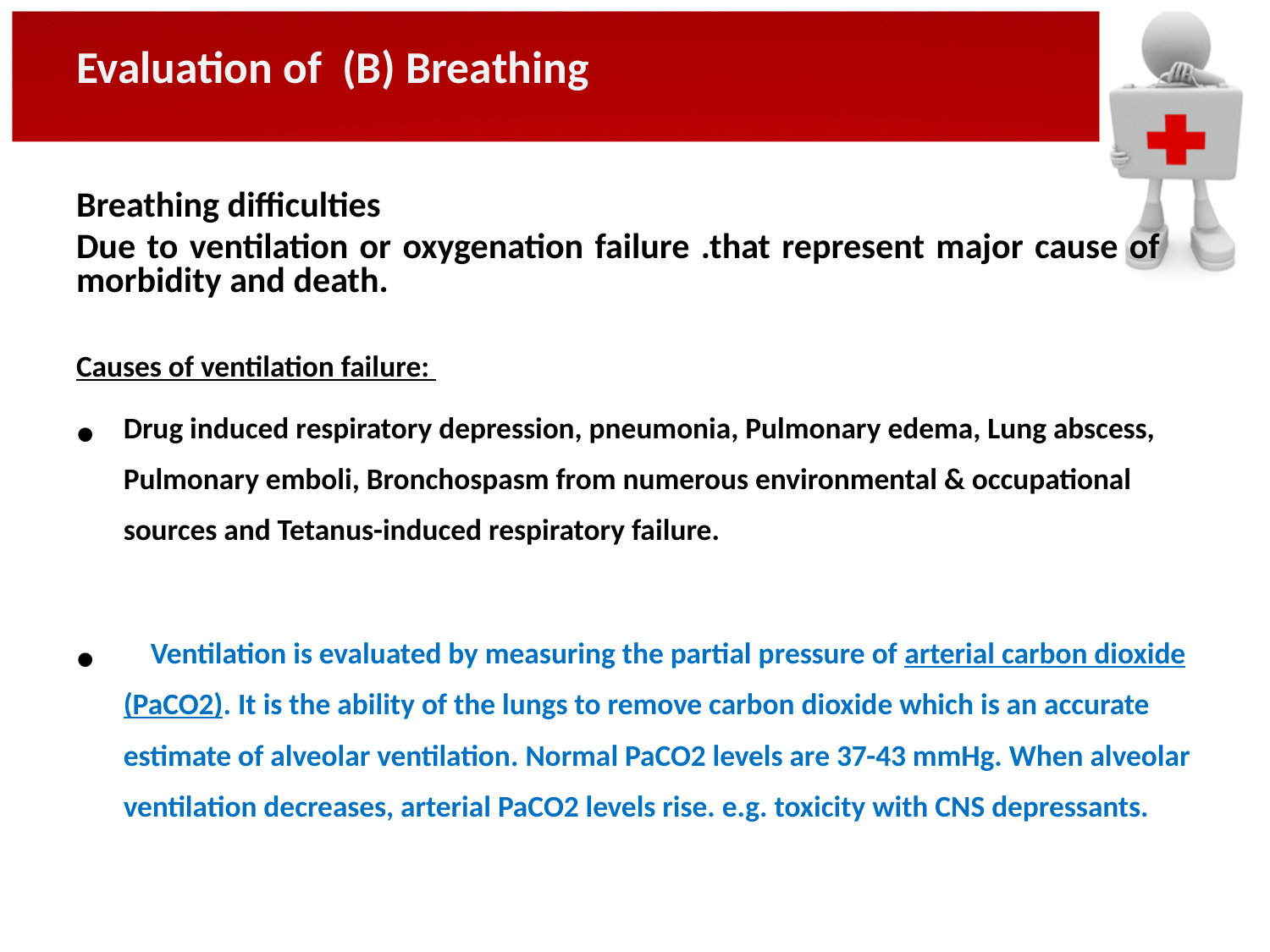

Evaluation of  (B) Breathing

Breathing difficulties
Due to ventilation or oxygenation failure .that represent major cause of    morbidity and death.

Causes of ventilation failure:
Drug induced respiratory depression, pneumonia, Pulmonary edema, Lung abscess, Pulmonary emboli, Bronchospasm from numerous environmental & occupational sources and Tetanus-induced respiratory failure.

    Ventilation is evaluated by measuring the partial pressure of arterial carbon dioxide (PaCO2). It is the ability of the lungs to remove carbon dioxide which is an accurate estimate of alveolar ventilation. Normal PaCO2 levels are 37-43 mmHg. When alveolar ventilation decreases, arterial PaCO2 levels rise. e.g. toxicity with CNS depressants.